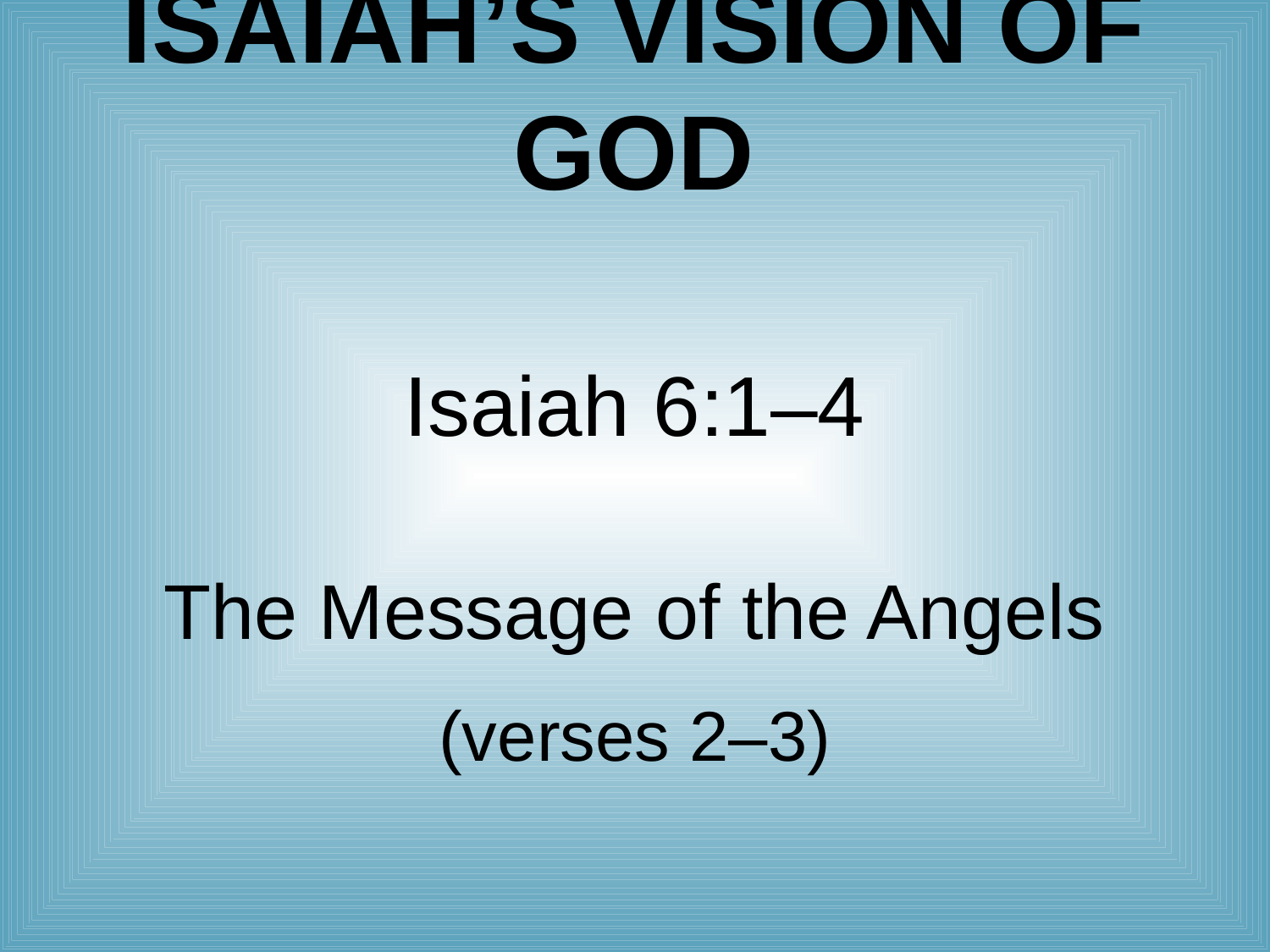

# Isaiah’s Vision of God
Isaiah 6:1–4

The Message of the Angels
(verses 2–3)